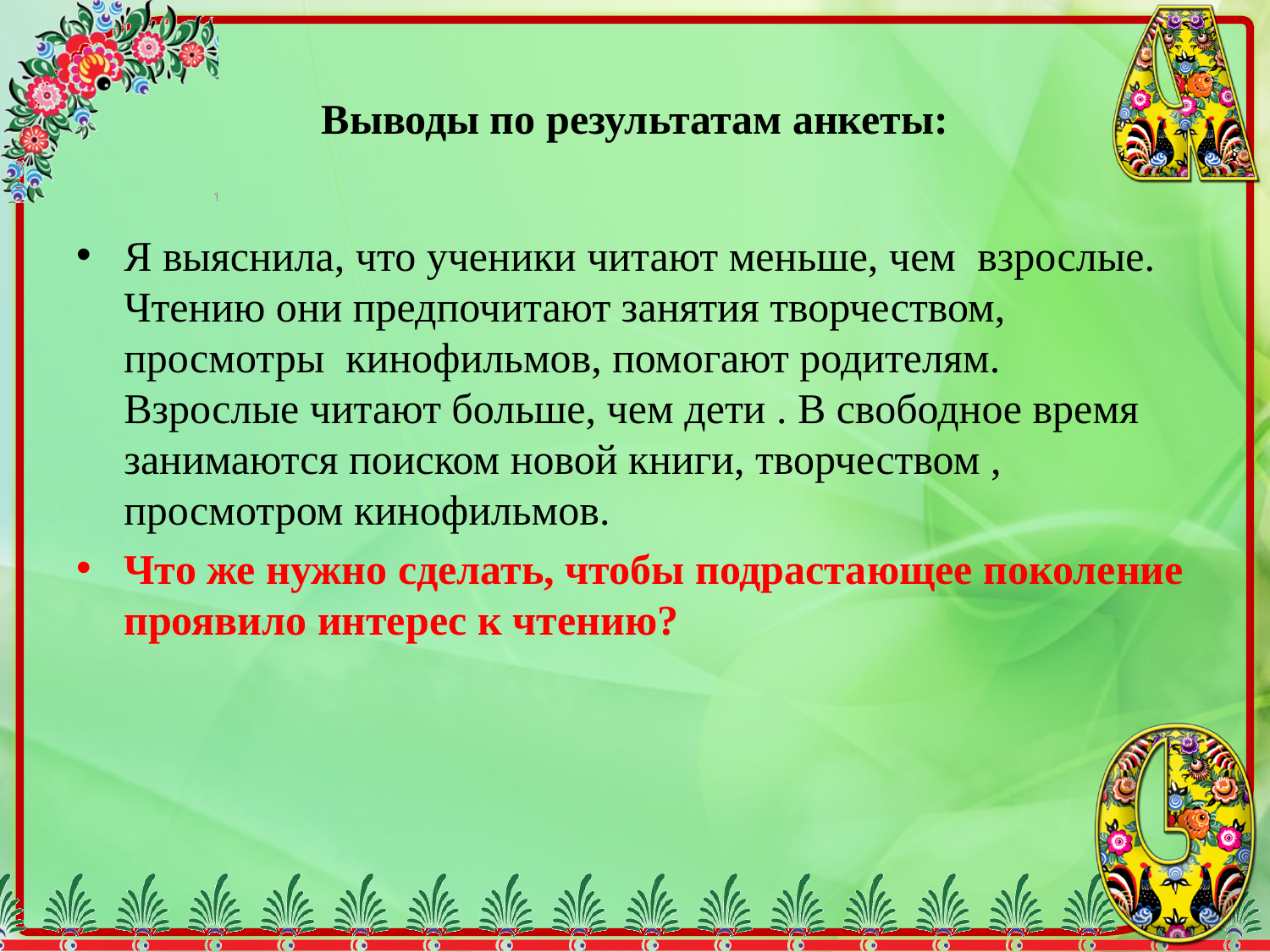

# Выводы по результатам анкеты:
Я выяснила, что ученики читают меньше, чем  взрослые. Чтению они предпочитают занятия творчеством, просмотры  кинофильмов, помогают родителям.  Взрослые читают больше, чем дети . В свободное время занимаются поиском новой книги, творчеством , просмотром кинофильмов.
Что же нужно сделать, чтобы подрастающее поколение проявило интерес к чтению?